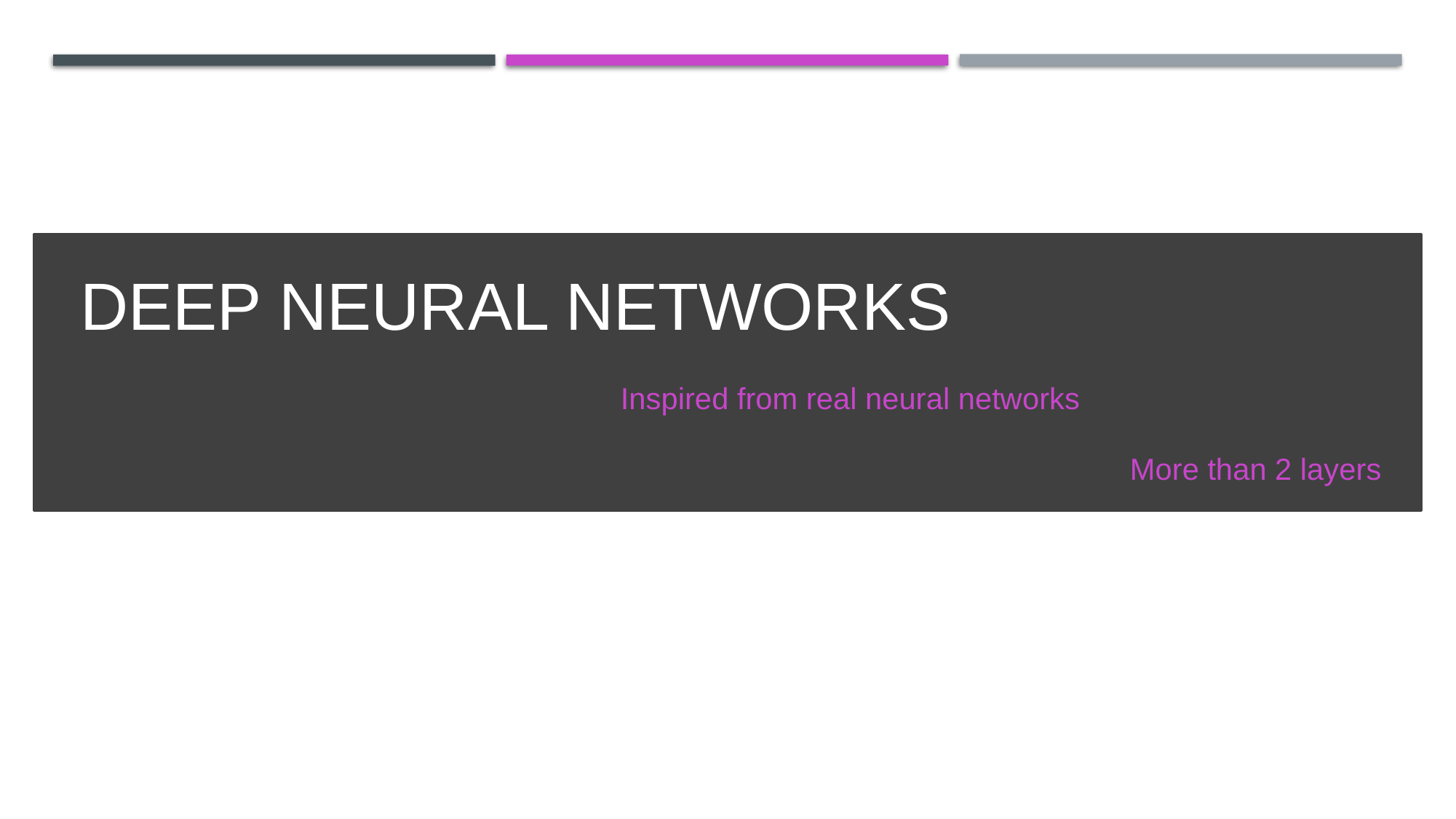

Deep neural networks
Inspired from real neural networks
More than 2 layers